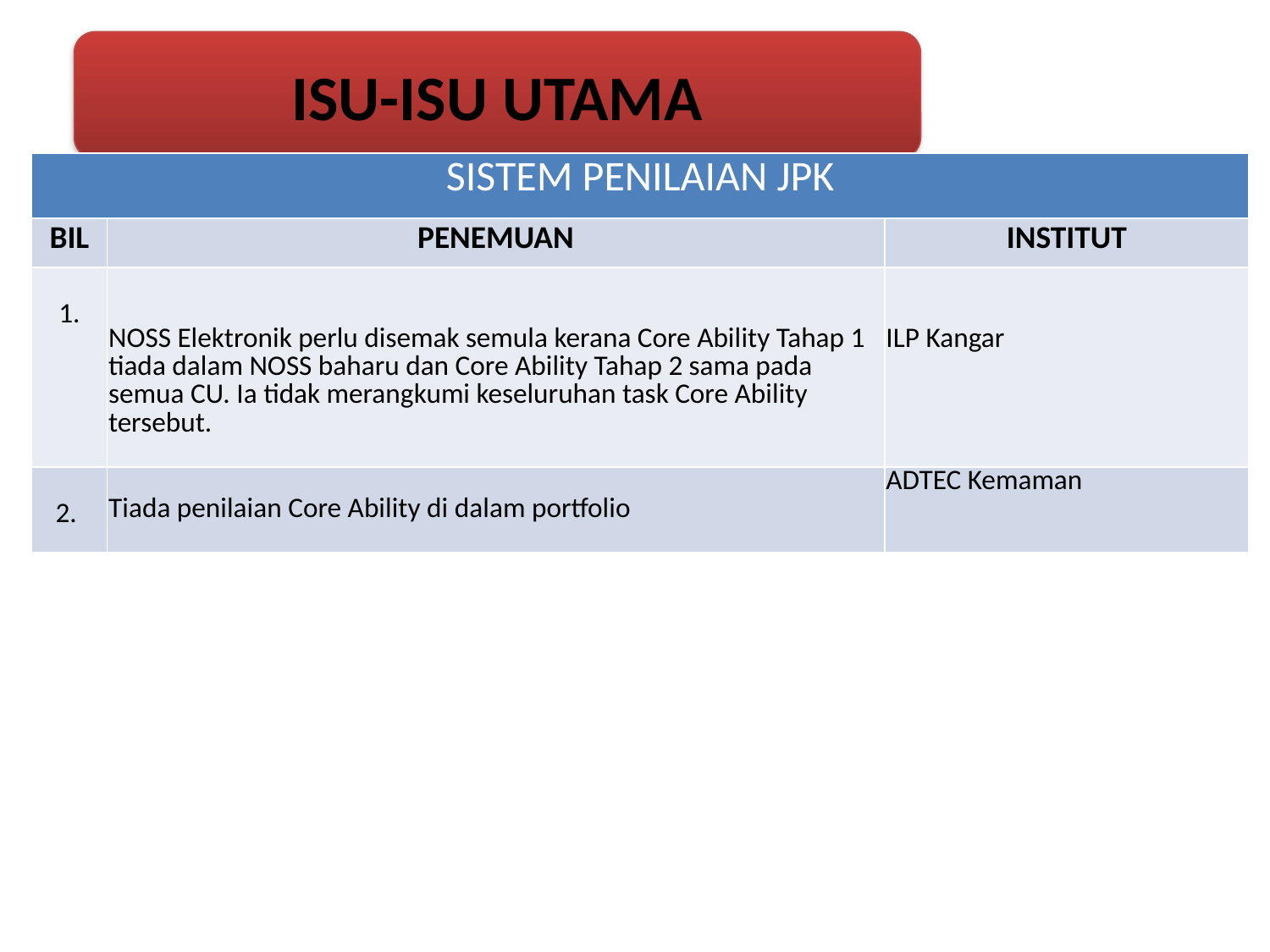

ISU-ISU UTAMA
#
| SISTEM PENILAIAN JPK |  |  |
| --- | --- | --- |
| BIL | PENEMUAN | INSTITUT |
| 1. | NOSS Elektronik perlu disemak semula kerana Core Ability Tahap 1 tiada dalam NOSS baharu dan Core Ability Tahap 2 sama pada semua CU. Ia tidak merangkumi keseluruhan task Core Ability tersebut. | ILP Kangar |
| 2. | Tiada penilaian Core Ability di dalam portfolio | ADTEC Kemaman |